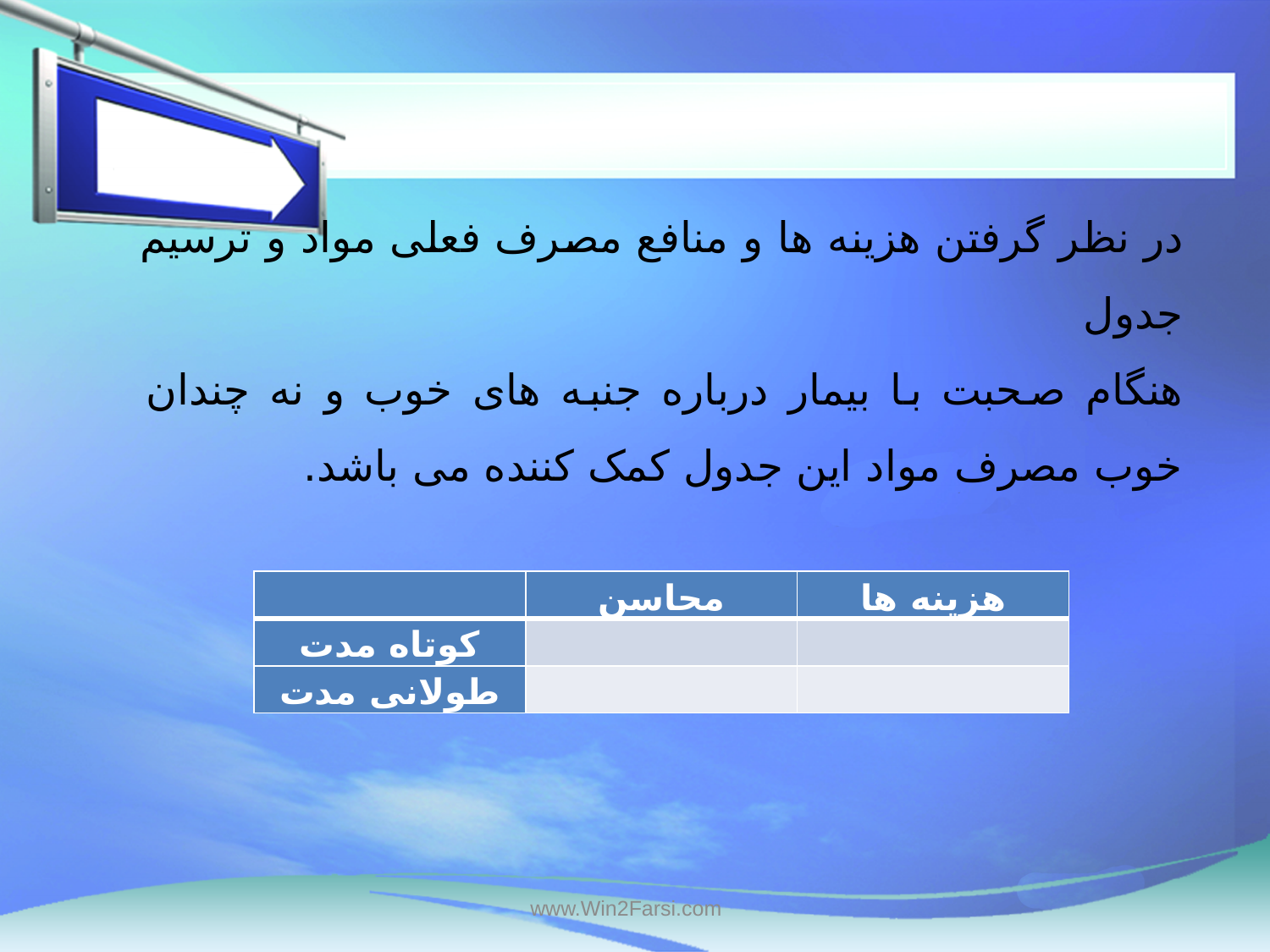

#
در نظر گرفتن هزینه ها و منافع مصرف فعلی مواد و ترسیم جدول
هنگام صحبت با بیمار درباره جنبه های خوب و نه چندان خوب مصرف مواد این جدول کمک کننده می باشد.

|  | محاسن | هزینه ها |
| --- | --- | --- |
| کوتاه مدت |  |  |
| طولانی مدت |  |  |
www.Win2Farsi.com